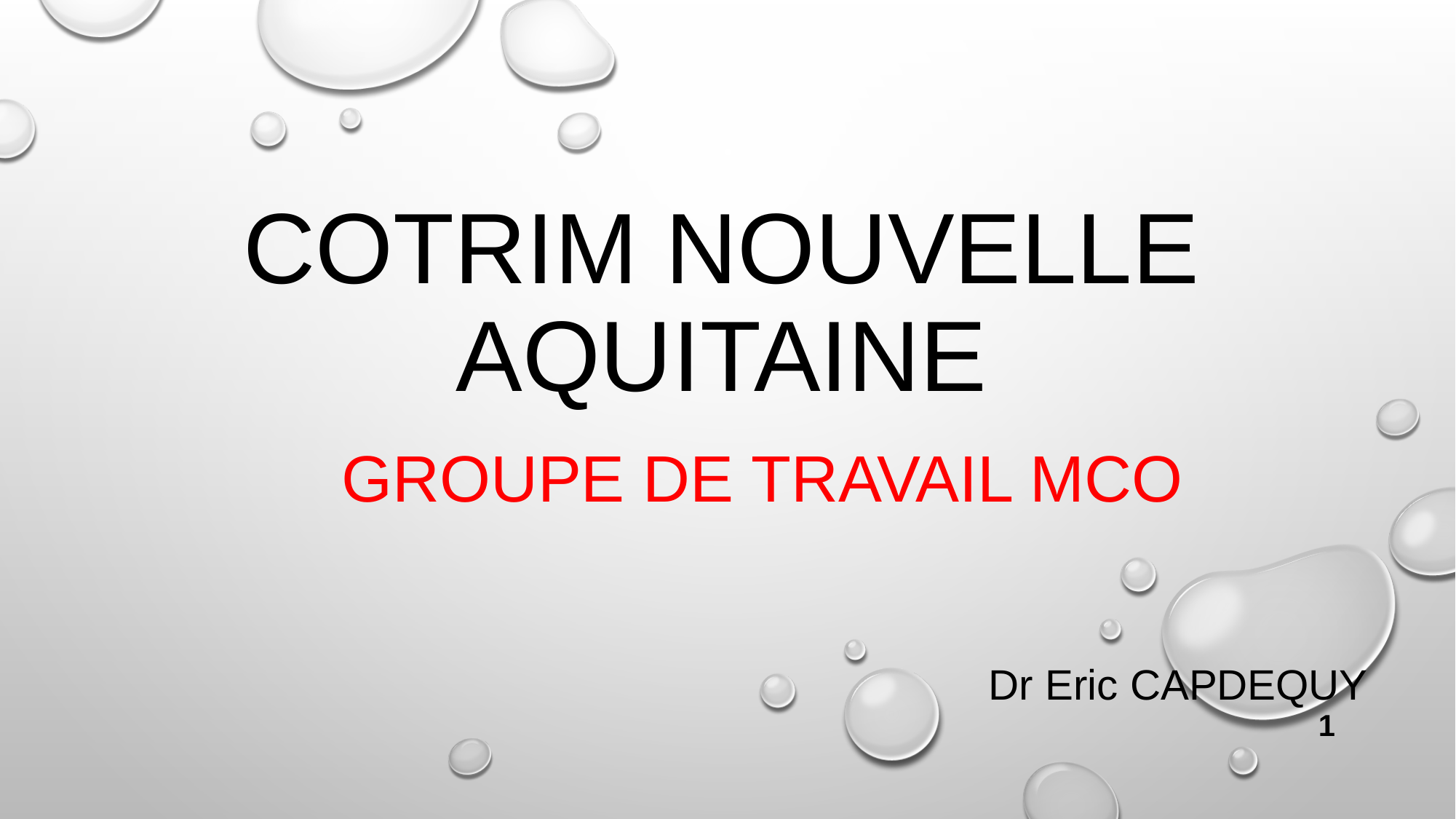

# COTRIM NOUVELLE AQUITAINE
GROUPE de TRAVAIL MCO
Dr Eric CAPDEQUY
1